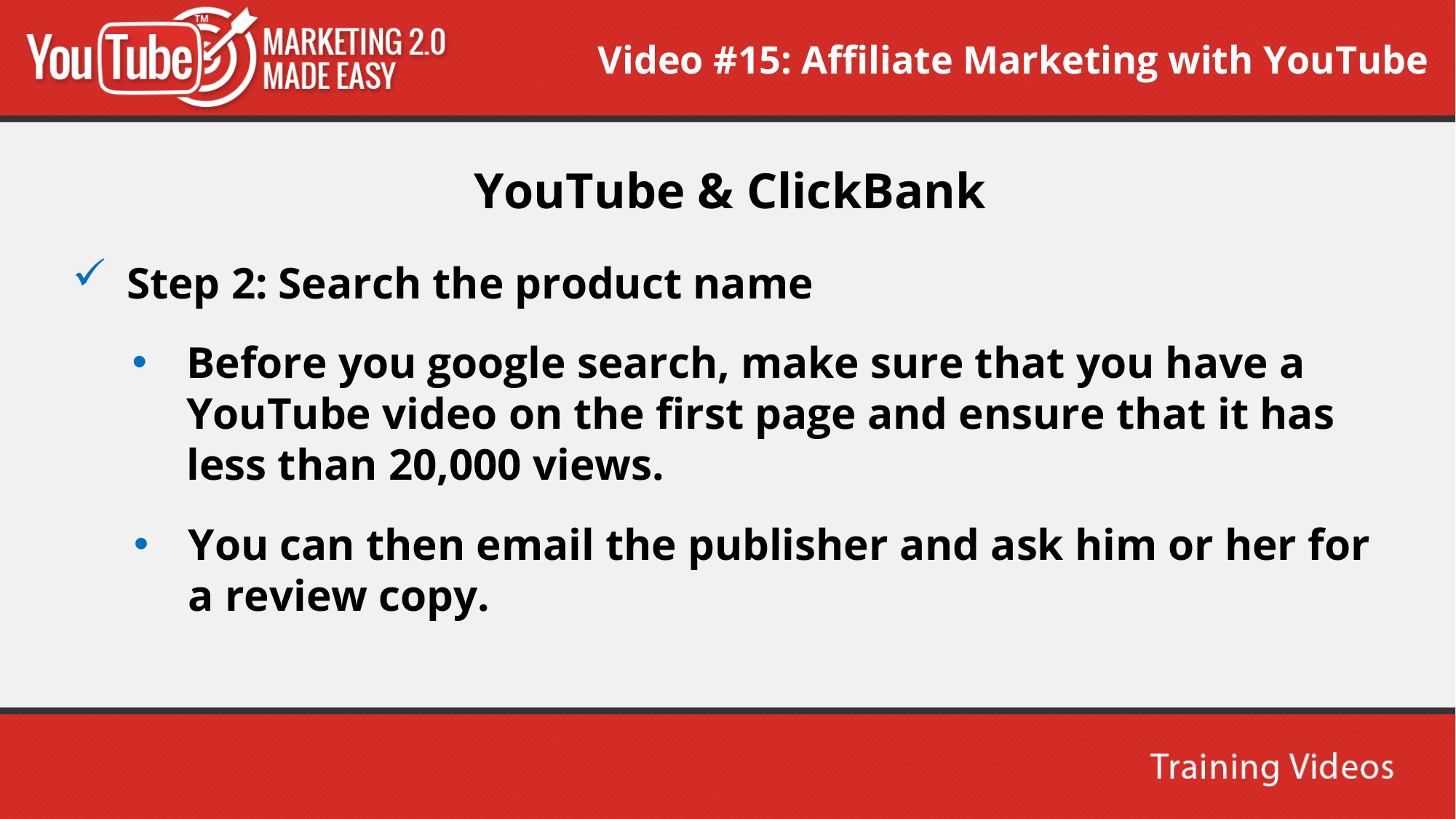

Video #15: Affiliate Marketing with YouTube
YouTube & ClickBank
Step 2: Search the product name
Before you google search, make sure that you have a YouTube video on the first page and ensure that it has less than 20,000 views.
You can then email the publisher and ask him or her for a review copy.